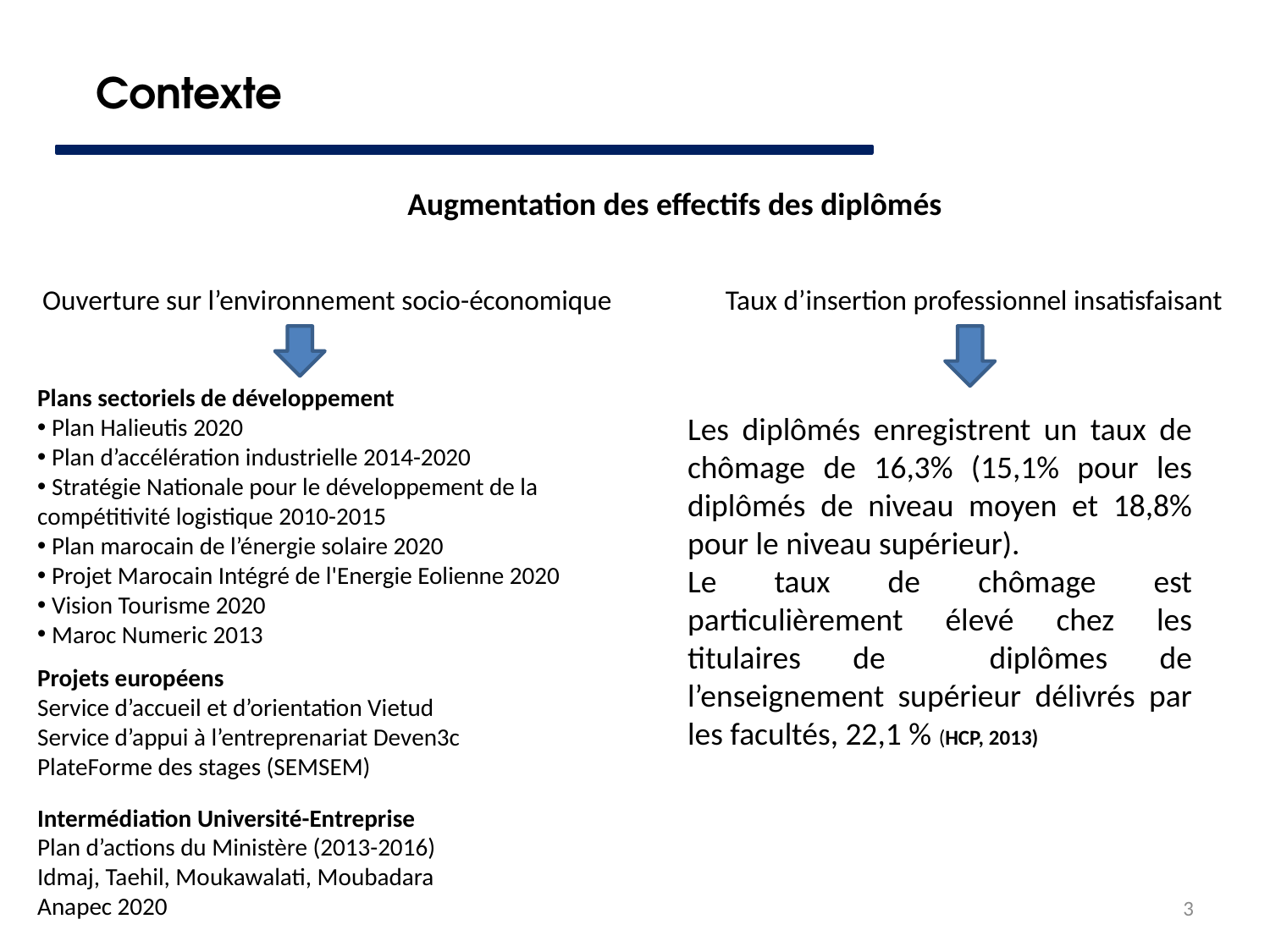

Contexte
Augmentation des effectifs des diplômés

Ouverture sur l’environnement socio-économique
Taux d’insertion professionnel insatisfaisant

Les diplômés enregistrent un taux de chômage de 16,3% (15,1% pour les diplômés de niveau moyen et 18,8% pour le niveau supérieur).
Le taux de chômage est particulièrement élevé chez les titulaires de  diplômes de l’enseignement supérieur délivrés par les facultés, 22,1 % (HCP, 2013)

Plans sectoriels de développement
 Plan Halieutis 2020
 Plan d’accélération industrielle 2014-2020
 Stratégie Nationale pour le développement de la 	compétitivité logistique 2010-2015
 Plan marocain de l’énergie solaire 2020
 Projet Marocain Intégré de l'Energie Eolienne 2020
 Vision Tourisme 2020
 Maroc Numeric 2013

Projets européens
Service d’accueil et d’orientation Vietud
Service d’appui à l’entreprenariat Deven3c
PlateForme des stages (SEMSEM)

Intermédiation Université-Entreprise
Plan d’actions du Ministère (2013-2016)
Idmaj, Taehil, Moukawalati, Moubadara
Anapec 2020
3